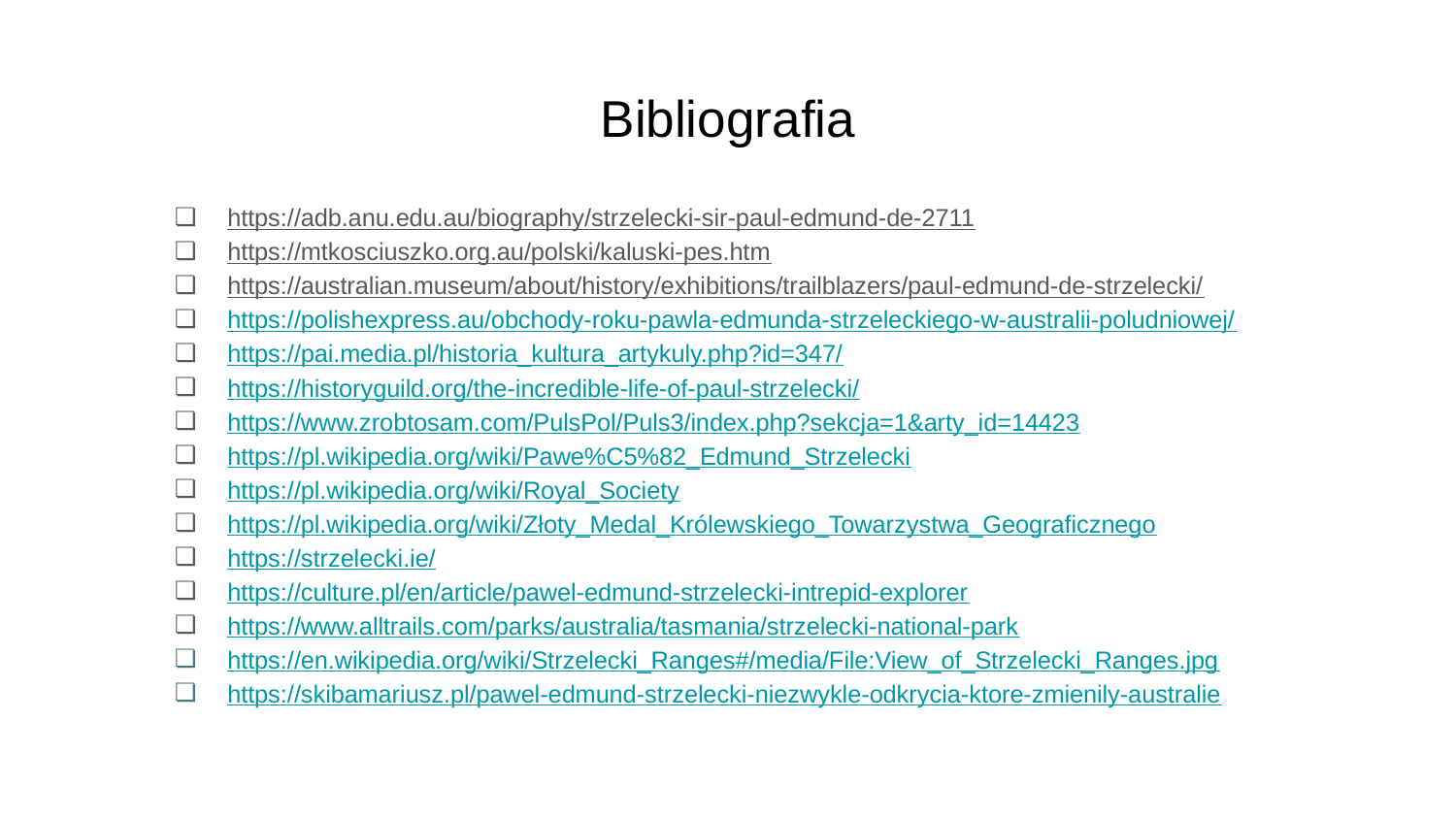

# Bibliografia
https://adb.anu.edu.au/biography/strzelecki-sir-paul-edmund-de-2711​
https://mtkosciuszko.org.au/polski/kaluski-pes.htm​
https://australian.museum/about/history/exhibitions/trailblazers/paul-edmund-de-strzelecki/​
https://polishexpress.au/obchody-roku-pawla-edmunda-strzeleckiego-w-australii-poludniowej/
https://pai.media.pl/historia_kultura_artykuly.php?id=347/
https://historyguild.org/the-incredible-life-of-paul-strzelecki/
https://www.zrobtosam.com/PulsPol/Puls3/index.php?sekcja=1&arty_id=14423
https://pl.wikipedia.org/wiki/Pawe%C5%82_Edmund_Strzelecki
https://pl.wikipedia.org/wiki/Royal_Society
https://pl.wikipedia.org/wiki/Złoty_Medal_Królewskiego_Towarzystwa_Geograficznego
https://strzelecki.ie/
https://culture.pl/en/article/pawel-edmund-strzelecki-intrepid-explorer
https://www.alltrails.com/parks/australia/tasmania/strzelecki-national-park
https://en.wikipedia.org/wiki/Strzelecki_Ranges#/media/File:View_of_Strzelecki_Ranges.jpg
https://skibamariusz.pl/pawel-edmund-strzelecki-niezwykle-odkrycia-ktore-zmienily-australie